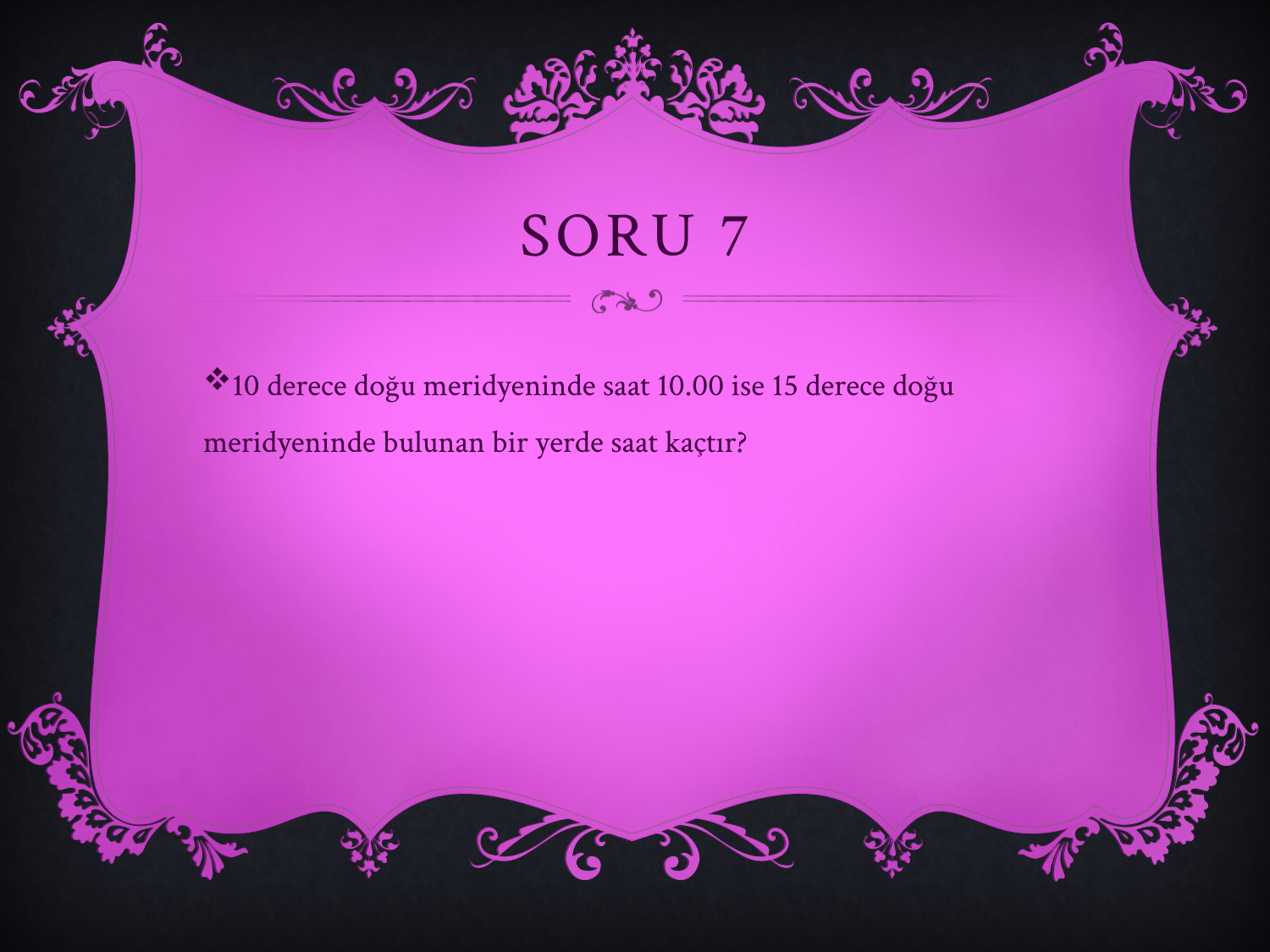

# Soru 7
10 derece doğu meridyeninde saat 10.00 ise 15 derece doğu meridyeninde bulunan bir yerde saat kaçtır?